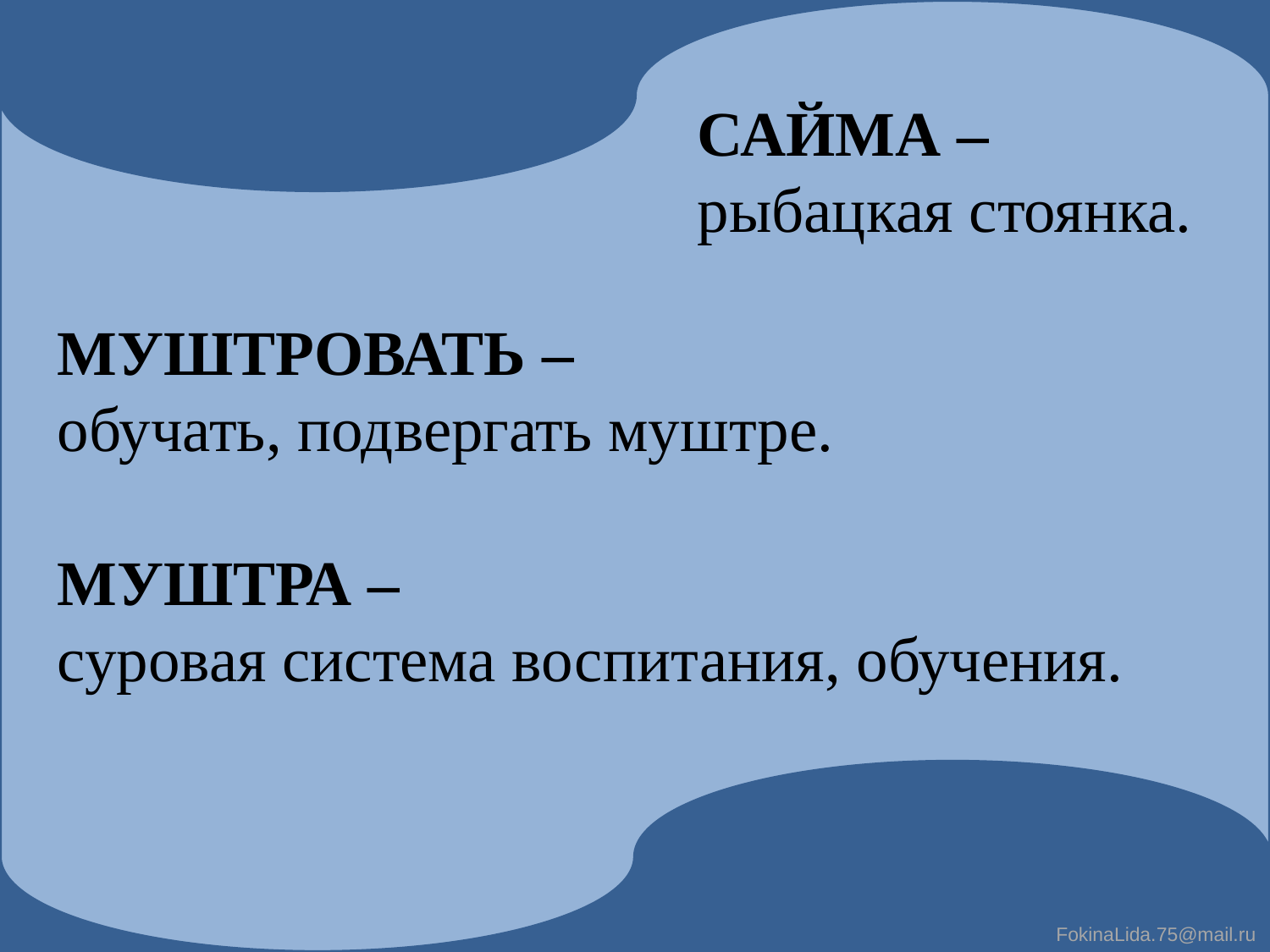

САЙМА –
рыбацкая стоянка.
МУШТРОВАТЬ –
обучать, подвергать муштре.
МУШТРА –
суровая система воспитания, обучения.